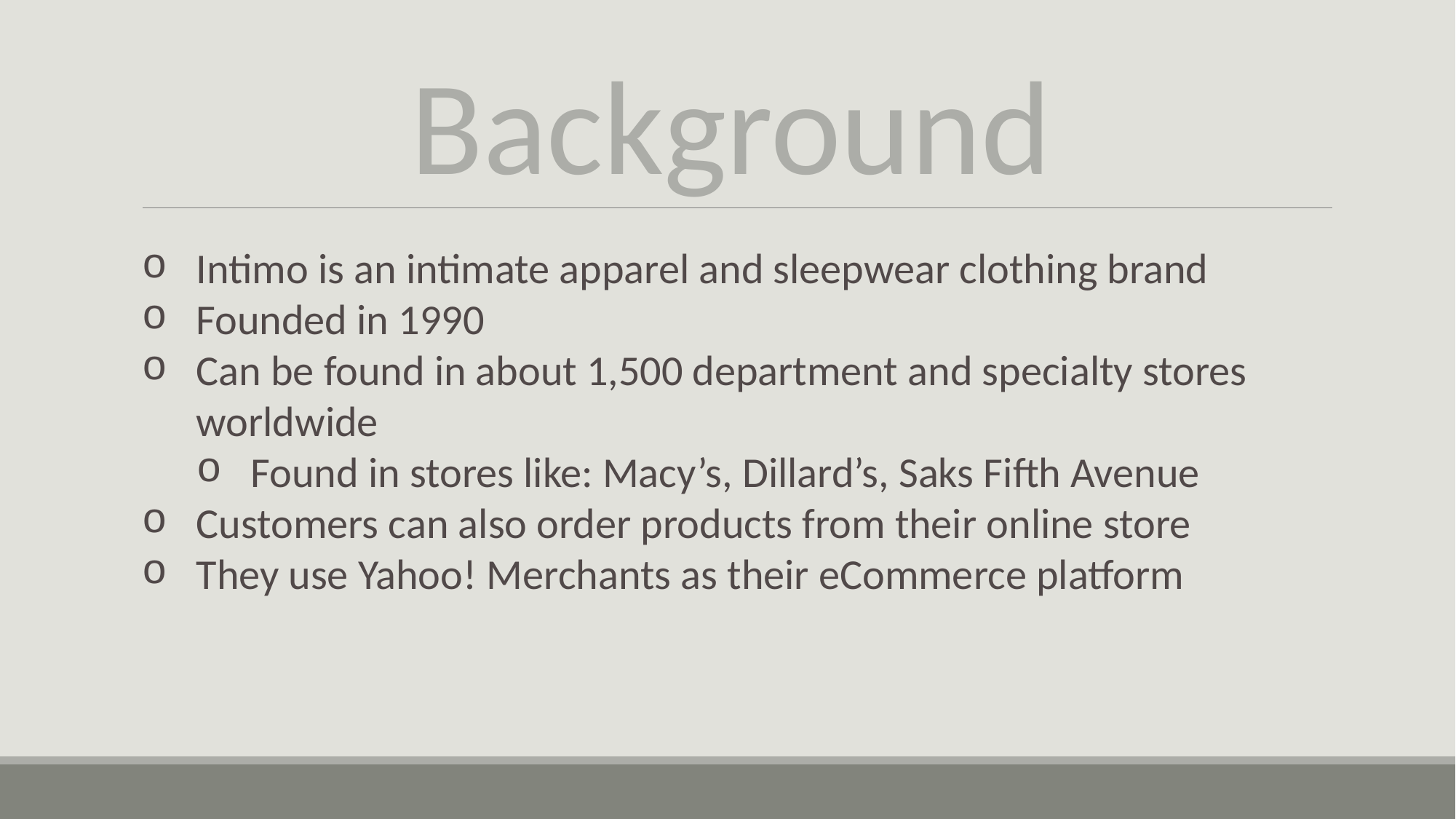

# Background
Intimo is an intimate apparel and sleepwear clothing brand
Founded in 1990
Can be found in about 1,500 department and specialty stores worldwide
Found in stores like: Macy’s, Dillard’s, Saks Fifth Avenue
Customers can also order products from their online store
They use Yahoo! Merchants as their eCommerce platform